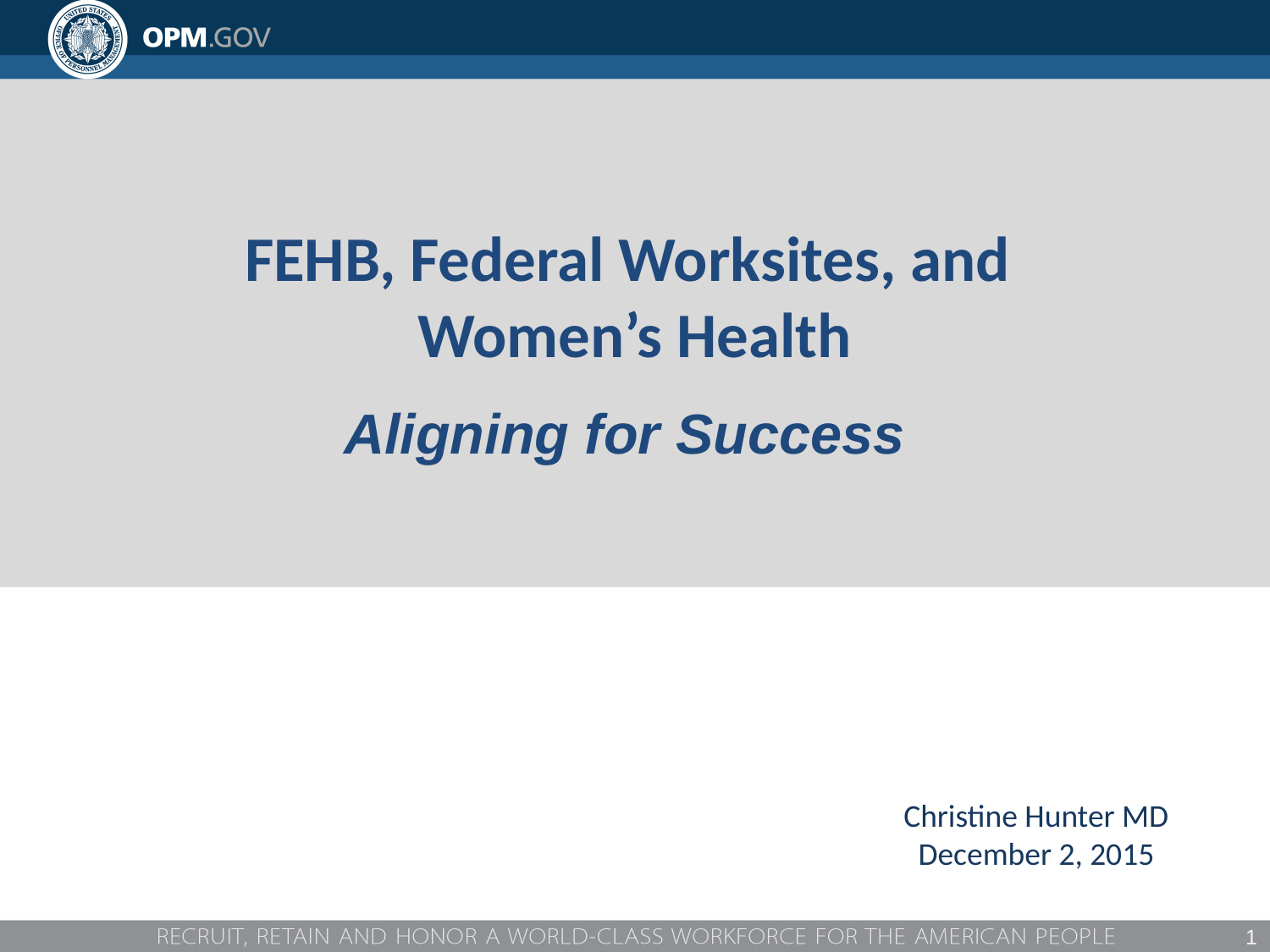

# FEHB, Federal Worksites, and Women’s Health
Aligning for Success

Christine Hunter MD
December 2, 2015
1